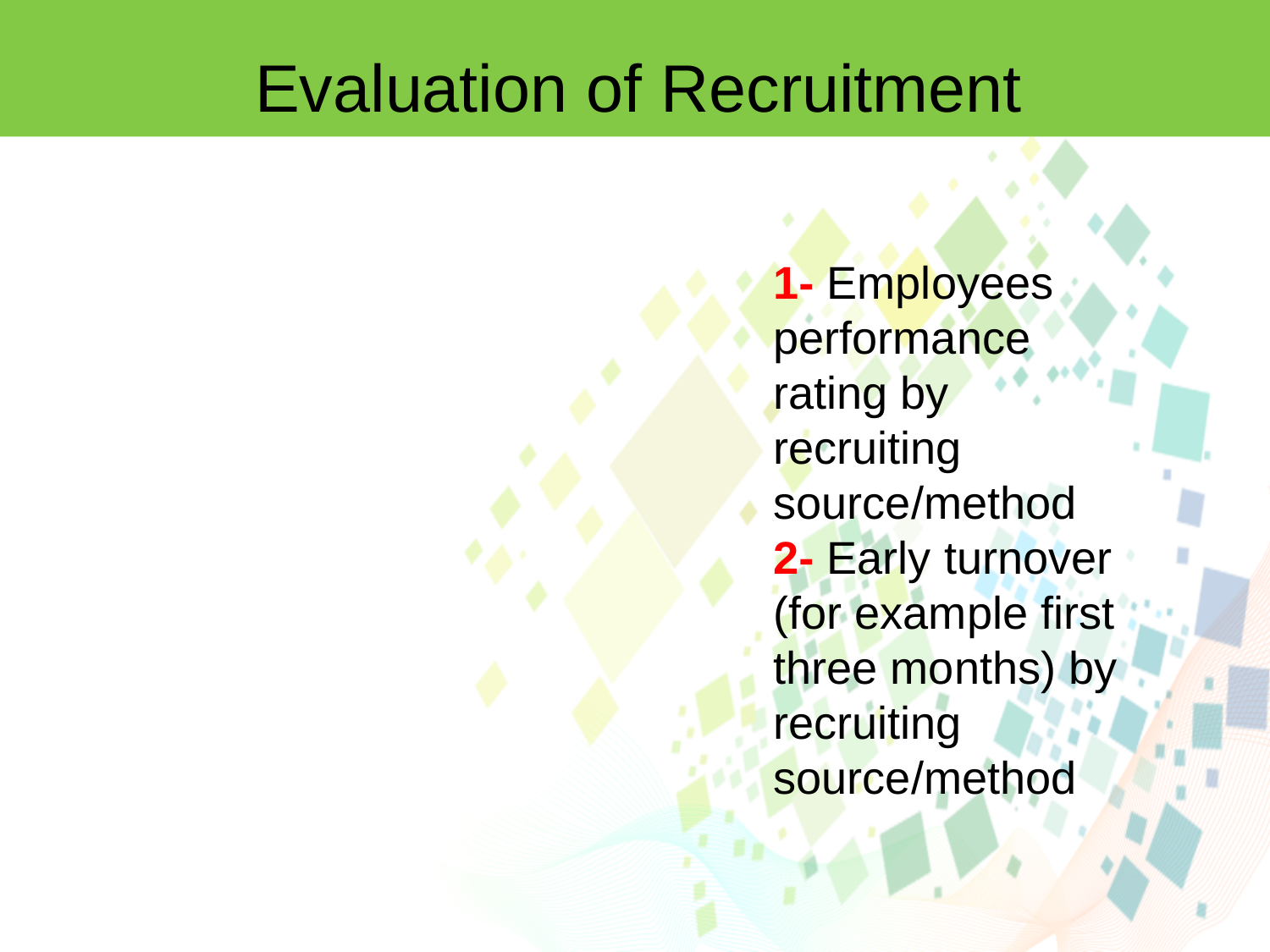

Evaluation of Recruitment
1- Employees performance rating by recruiting source/method
2- Early turnover (for example first three months) by recruiting source/method